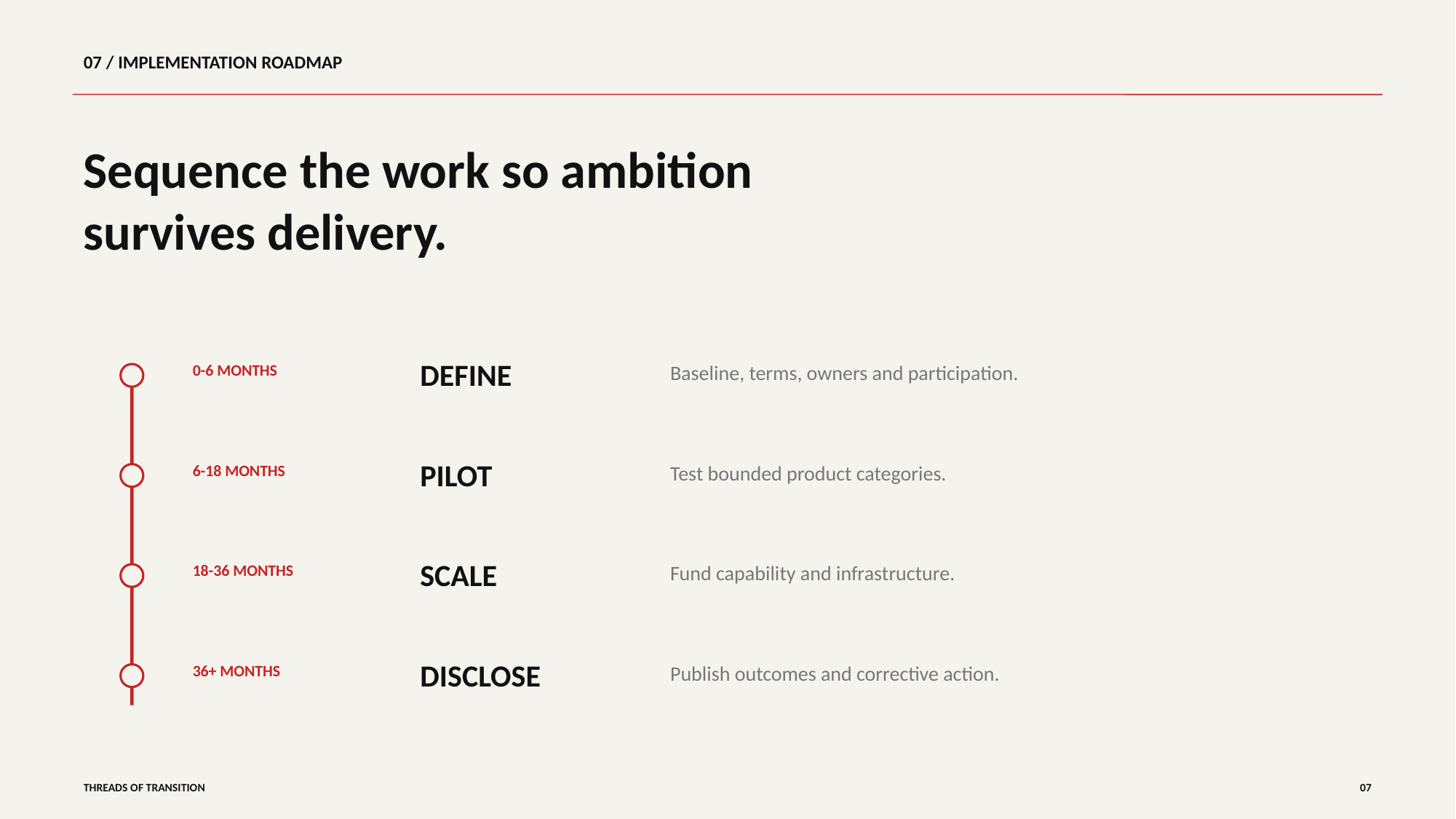

07 / IMPLEMENTATION ROADMAP

Sequence the work so ambition
survives delivery.
DEFINE
0-6 MONTHS
Baseline, terms, owners and participation.

PILOT
6-18 MONTHS
Test bounded product categories.

SCALE
18-36 MONTHS
Fund capability and infrastructure.

DISCLOSE
36+ MONTHS
Publish outcomes and corrective action.

THREADS OF TRANSITION
07